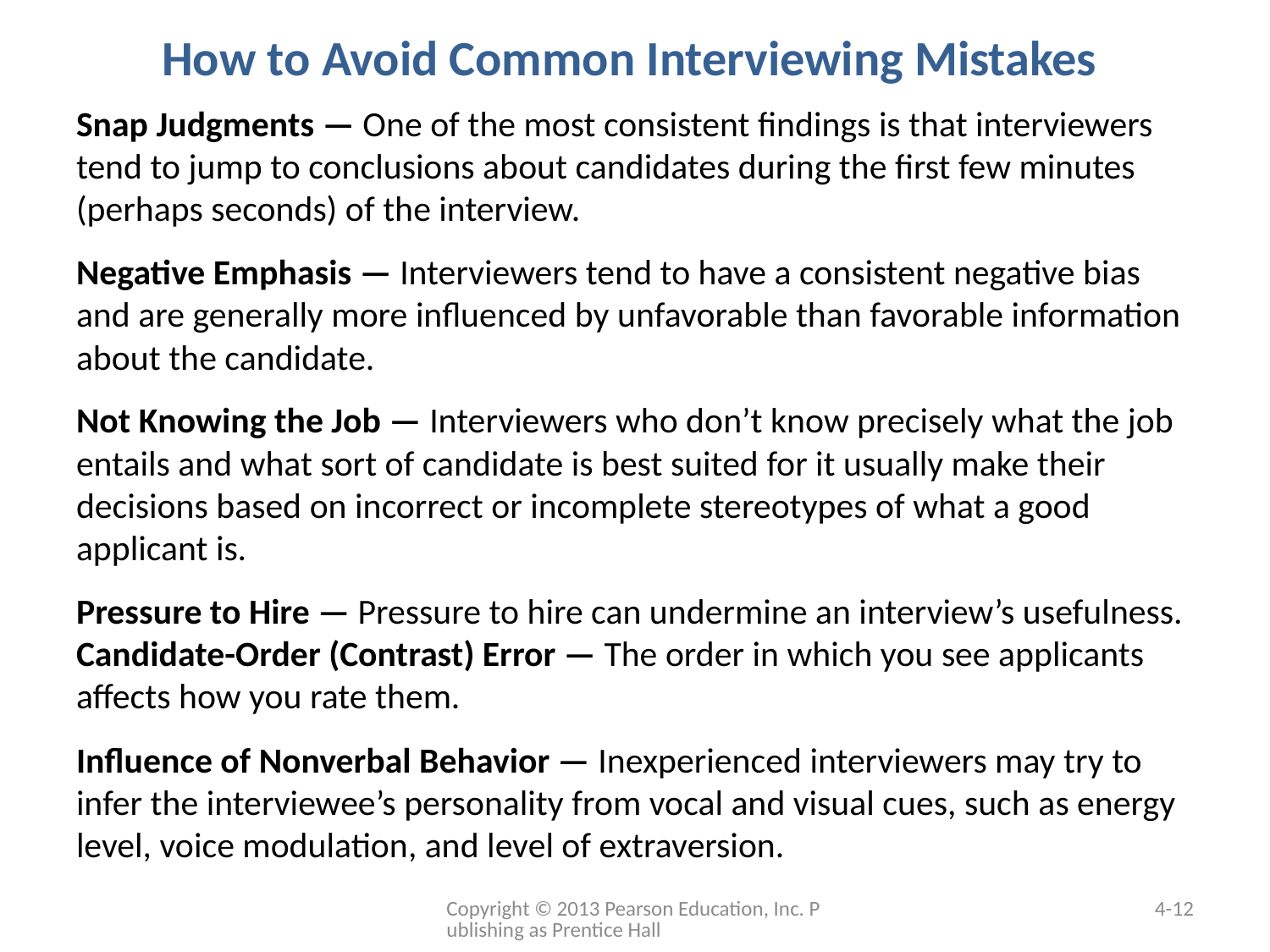

# How to Avoid Common Interviewing Mistakes
Snap Judgments — One of the most consistent findings is that interviewers tend to jump to conclusions about candidates during the first few minutes (perhaps seconds) of the interview.

Negative Emphasis — Interviewers tend to have a consistent negative bias and are generally more influenced by unfavorable than favorable information about the candidate.

Not Knowing the Job — Interviewers who don’t know precisely what the job entails and what sort of candidate is best suited for it usually make their decisions based on incorrect or incomplete stereotypes of what a good applicant is.

Pressure to Hire — Pressure to hire can undermine an interview’s usefulness.
Candidate-Order (Contrast) Error — The order in which you see applicants affects how you rate them.

Influence of Nonverbal Behavior — Inexperienced interviewers may try to infer the interviewee’s personality from vocal and visual cues, such as energy level, voice modulation, and level of extraversion.

Copyright © 2013 Pearson Education, Inc. Publishing as Prentice Hall
4-12